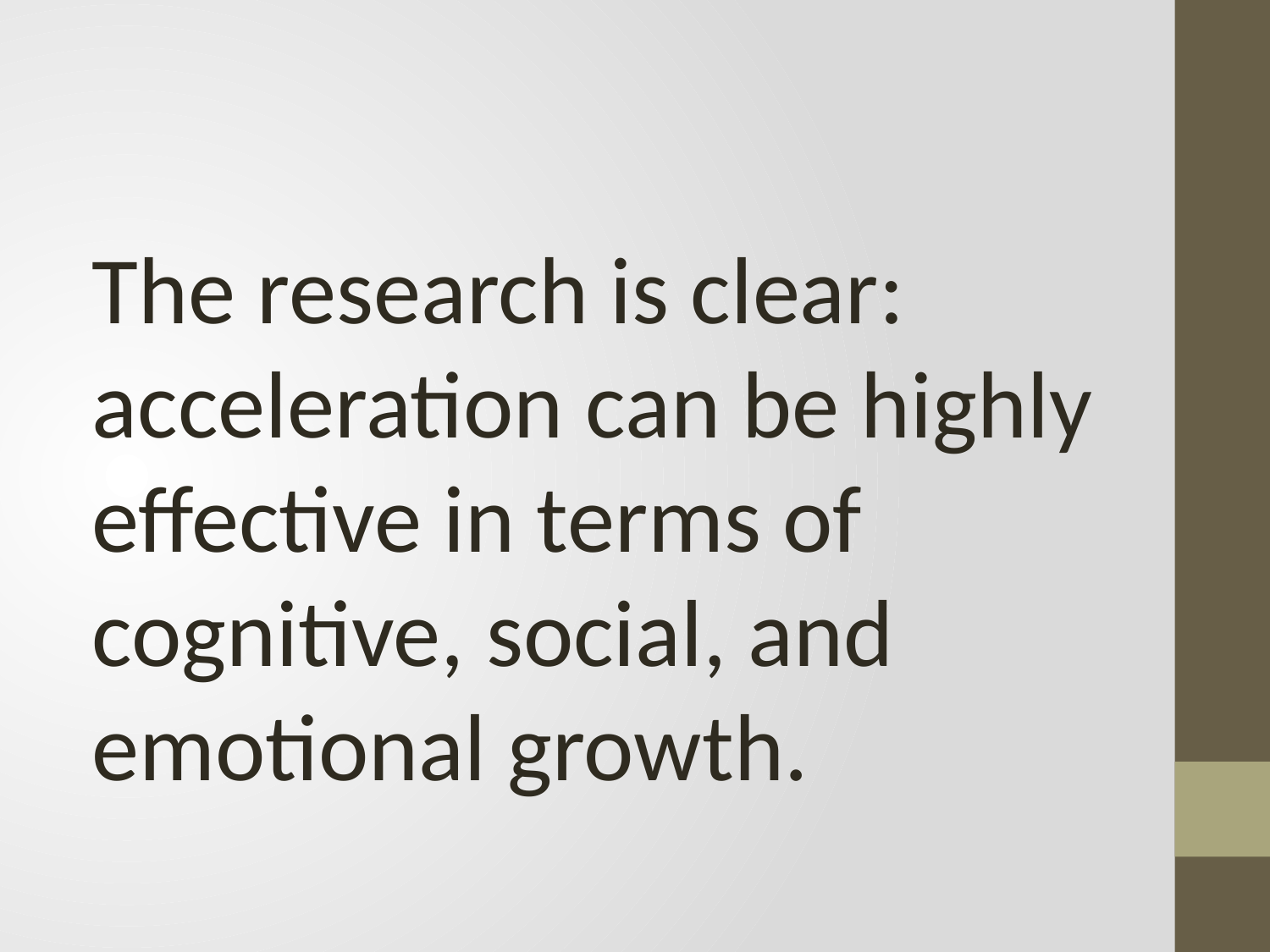

#
The research is clear: acceleration can be highly effective in terms of cognitive, social, and emotional growth.